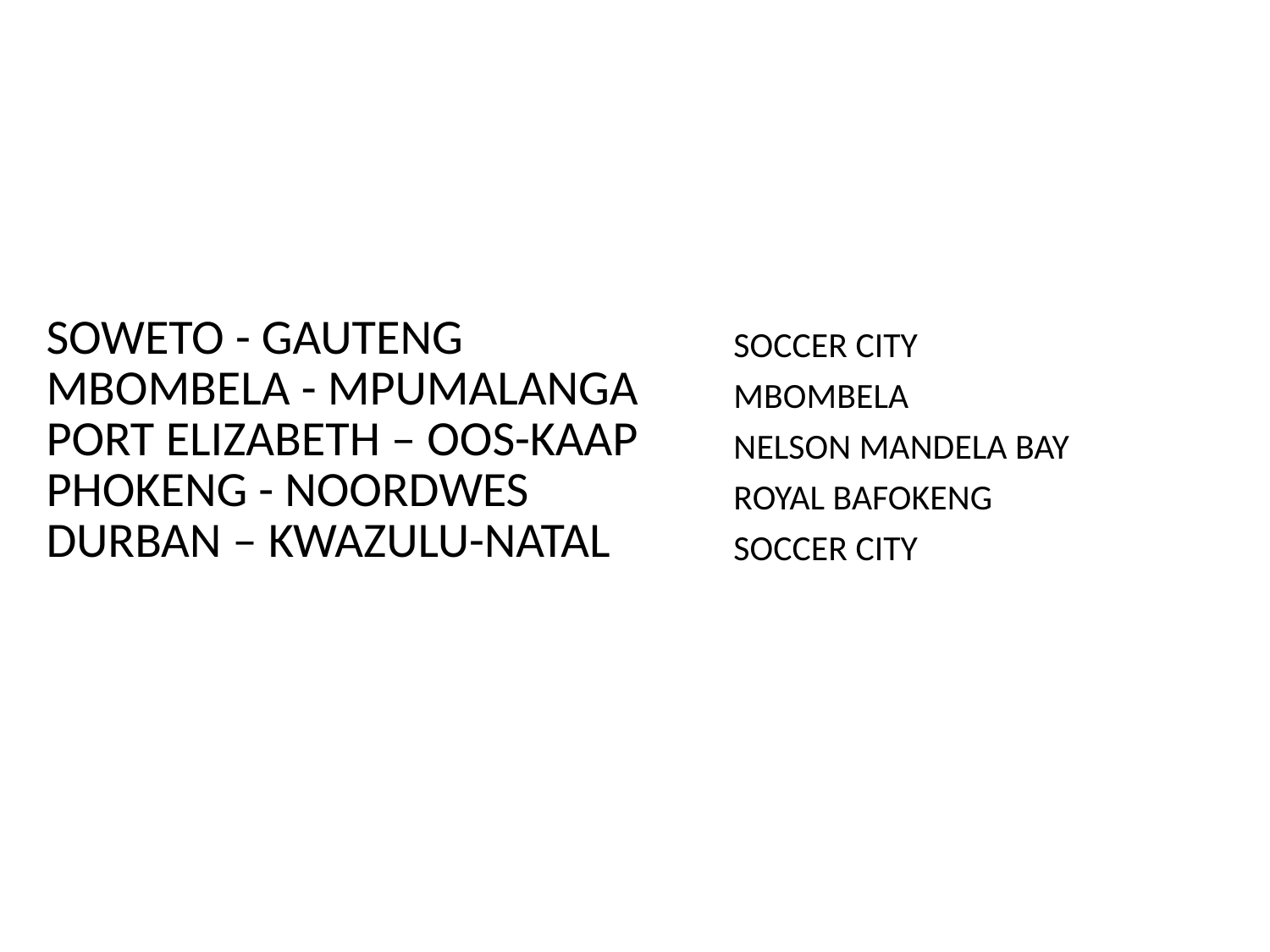

| SOWETO - GAUTENG | SOCCER CITY |
| --- | --- |
| MBOMBELA - MPUMALANGA | MBOMBELA |
| PORT ELIZABETH – OOS-KAAP | NELSON MANDELA BAY |
| PHOKENG - NOORDWES | ROYAL BAFOKENG |
| DURBAN – KWAZULU-NATAL | SOCCER CITY |